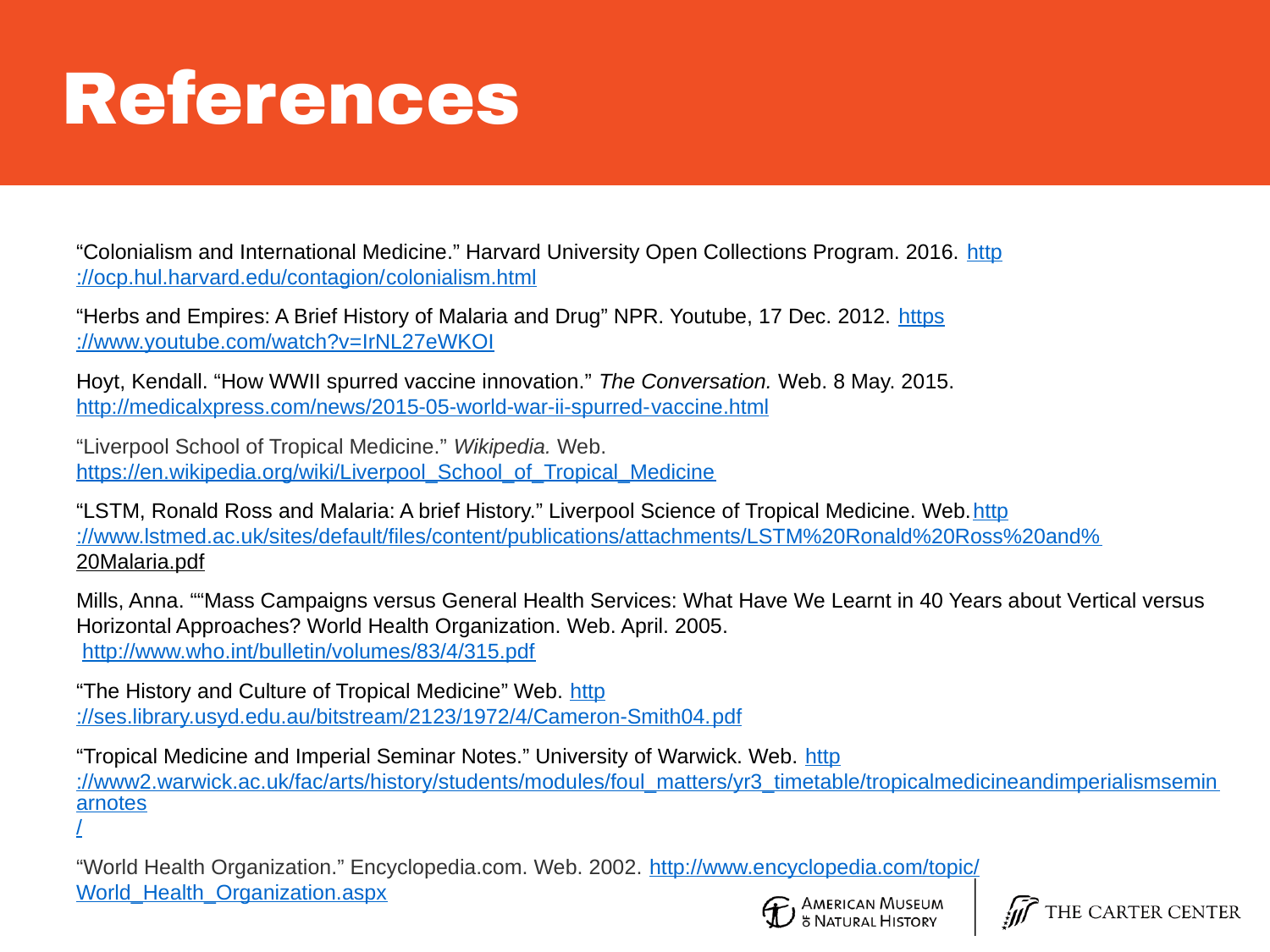

# References
“Colonialism and International Medicine.” Harvard University Open Collections Program. 2016. http://ocp.hul.harvard.edu/contagion/colonialism.html
“Herbs and Empires: A Brief History of Malaria and Drug” NPR. Youtube, 17 Dec. 2012. https://www.youtube.com/watch?v=IrNL27eWKOI
Hoyt, Kendall. “How WWII spurred vaccine innovation.” The Conversation. Web. 8 May. 2015. http://medicalxpress.com/news/2015-05-world-war-ii-spurred-vaccine.html
“Liverpool School of Tropical Medicine.” Wikipedia. Web. https://en.wikipedia.org/wiki/Liverpool_School_of_Tropical_Medicine
“LSTM, Ronald Ross and Malaria: A brief History.” Liverpool Science of Tropical Medicine. Web.http://www.lstmed.ac.uk/sites/default/files/content/publications/attachments/LSTM%20Ronald%20Ross%20and%20Malaria.pdf
Mills, Anna. ““Mass Campaigns versus General Health Services: What Have We Learnt in 40 Years about Vertical versus Horizontal Approaches? World Health Organization. Web. April. 2005.
 http://www.who.int/bulletin/volumes/83/4/315.pdf
“The History and Culture of Tropical Medicine” Web. http://ses.library.usyd.edu.au/bitstream/2123/1972/4/Cameron-Smith04.pdf
“Tropical Medicine and Imperial Seminar Notes.” University of Warwick. Web. http://www2.warwick.ac.uk/fac/arts/history/students/modules/foul_matters/yr3_timetable/tropicalmedicineandimperialismseminarnotes/
“World Health Organization.” Encyclopedia.com. Web. 2002. http://www.encyclopedia.com/topic/World_Health_Organization.aspx